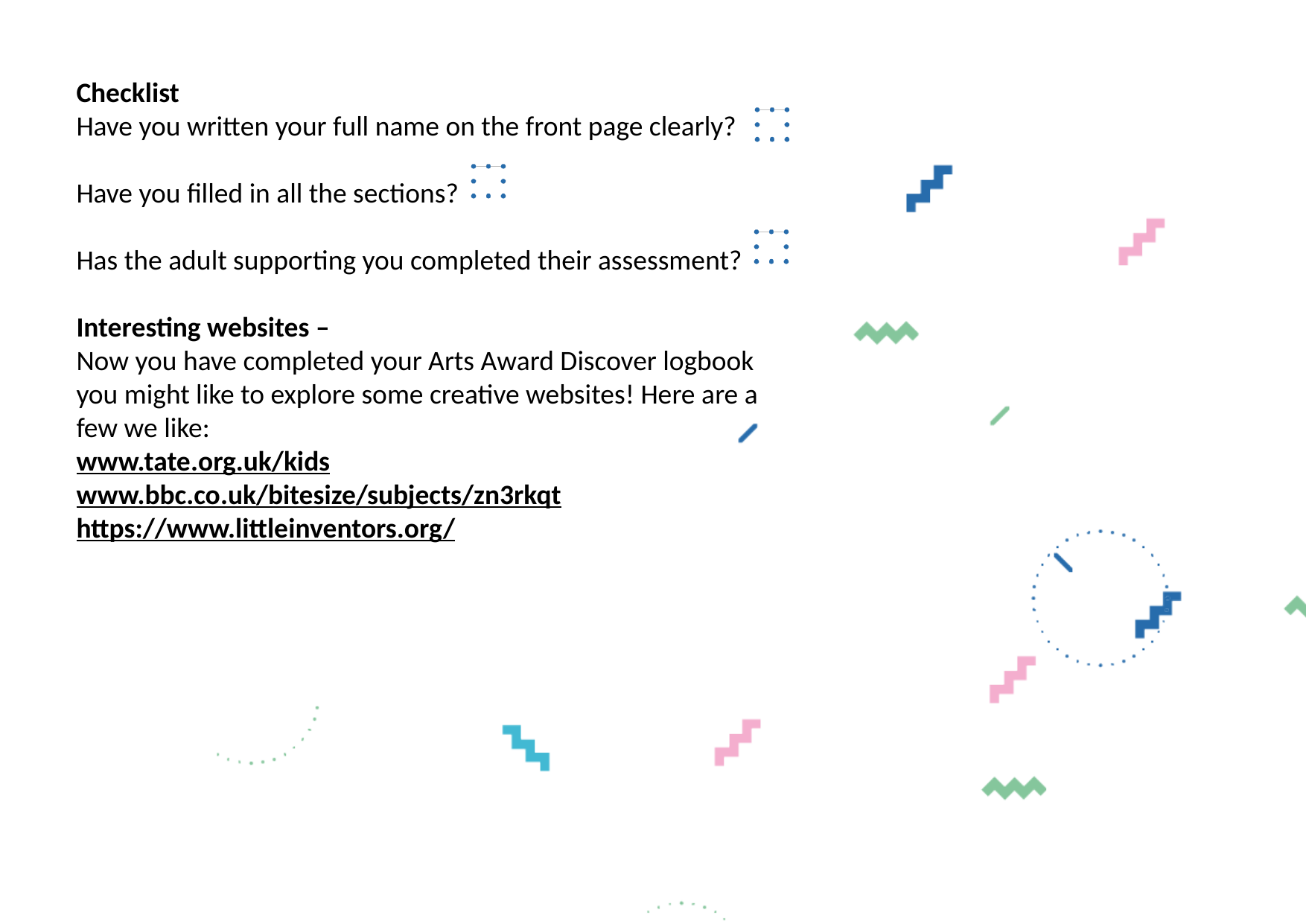

Checklist
Have you written your full name on the front page clearly?
Have you filled in all the sections?
Has the adult supporting you completed their assessment?

Interesting websites –
Now you have completed your Arts Award Discover logbook you might like to explore some creative websites! Here are a few we like:
www.tate.org.uk/kids
www.bbc.co.uk/bitesize/subjects/zn3rkqt
https://www.littleinventors.org/